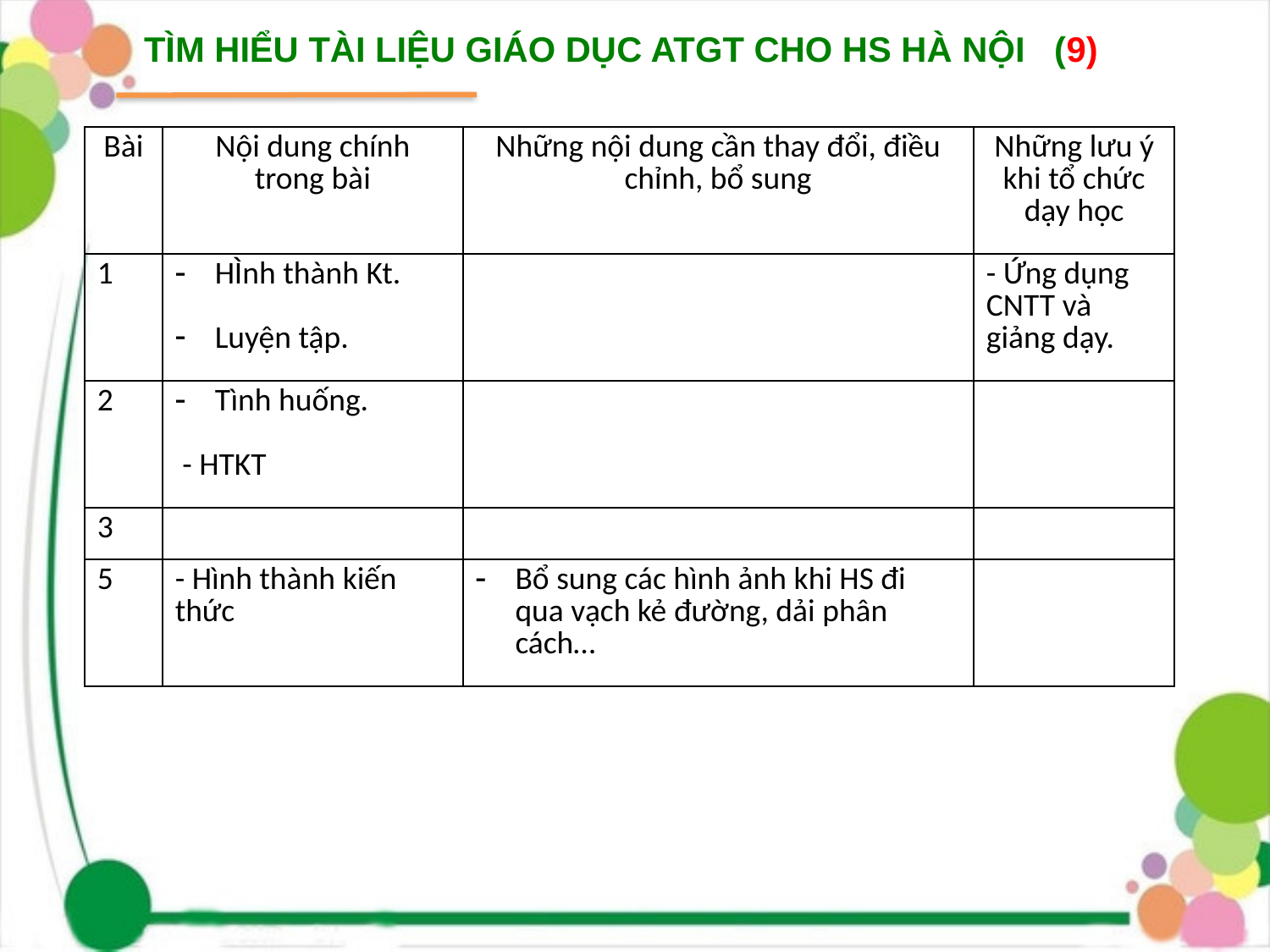

TÌM HIỂU TÀI LIỆU GIÁO DỤC ATGT CHO HS HÀ NỘI   (9)
| Bài | Nội dung chính trong bài | Những nội dung cần thay đổi, điều chỉnh, bổ sung | Những lưu ý khi tổ chức dạy học |
| --- | --- | --- | --- |
| 1 | HÌnh thành Kt. Luyện tập. |  | - Ứng dụng CNTT và giảng dạy. |
| 2 | Tình huống. - HTKT |  |  |
| 3 |  |  |  |
| 5 | - Hình thành kiến thức | Bổ sung các hình ảnh khi HS đi qua vạch kẻ đường, dải phân cách… |  |